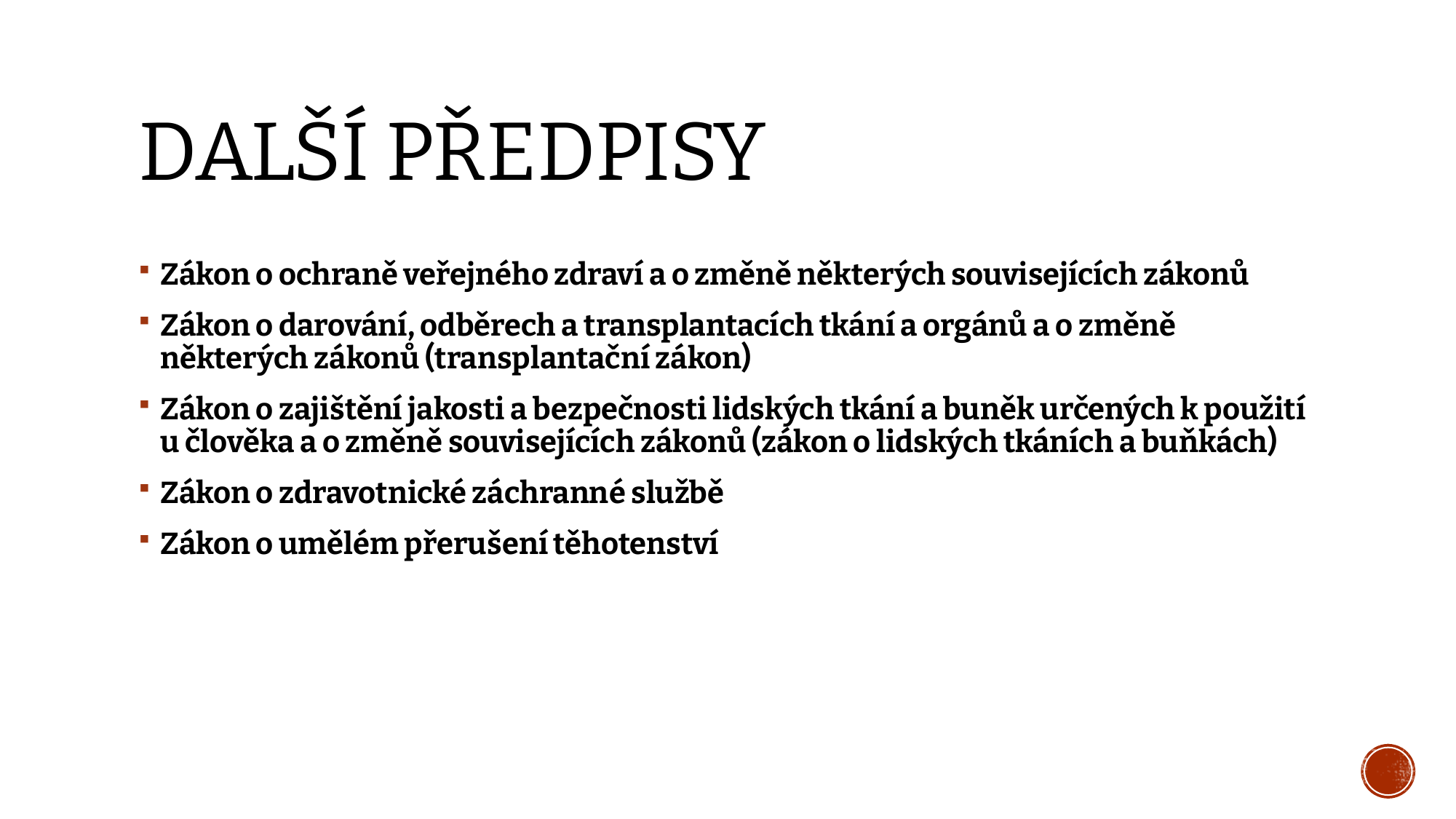

# Další předpisy
Zákon o ochraně veřejného zdraví a o změně některých souvisejících zákonů
Zákon o darování, odběrech a transplantacích tkání a orgánů a o změně některých zákonů (transplantační zákon)
Zákon o zajištění jakosti a bezpečnosti lidských tkání a buněk určených k použití u člověka a o změně souvisejících zákonů (zákon o lidských tkáních a buňkách)
Zákon o zdravotnické záchranné službě
Zákon o umělém přerušení těhotenství